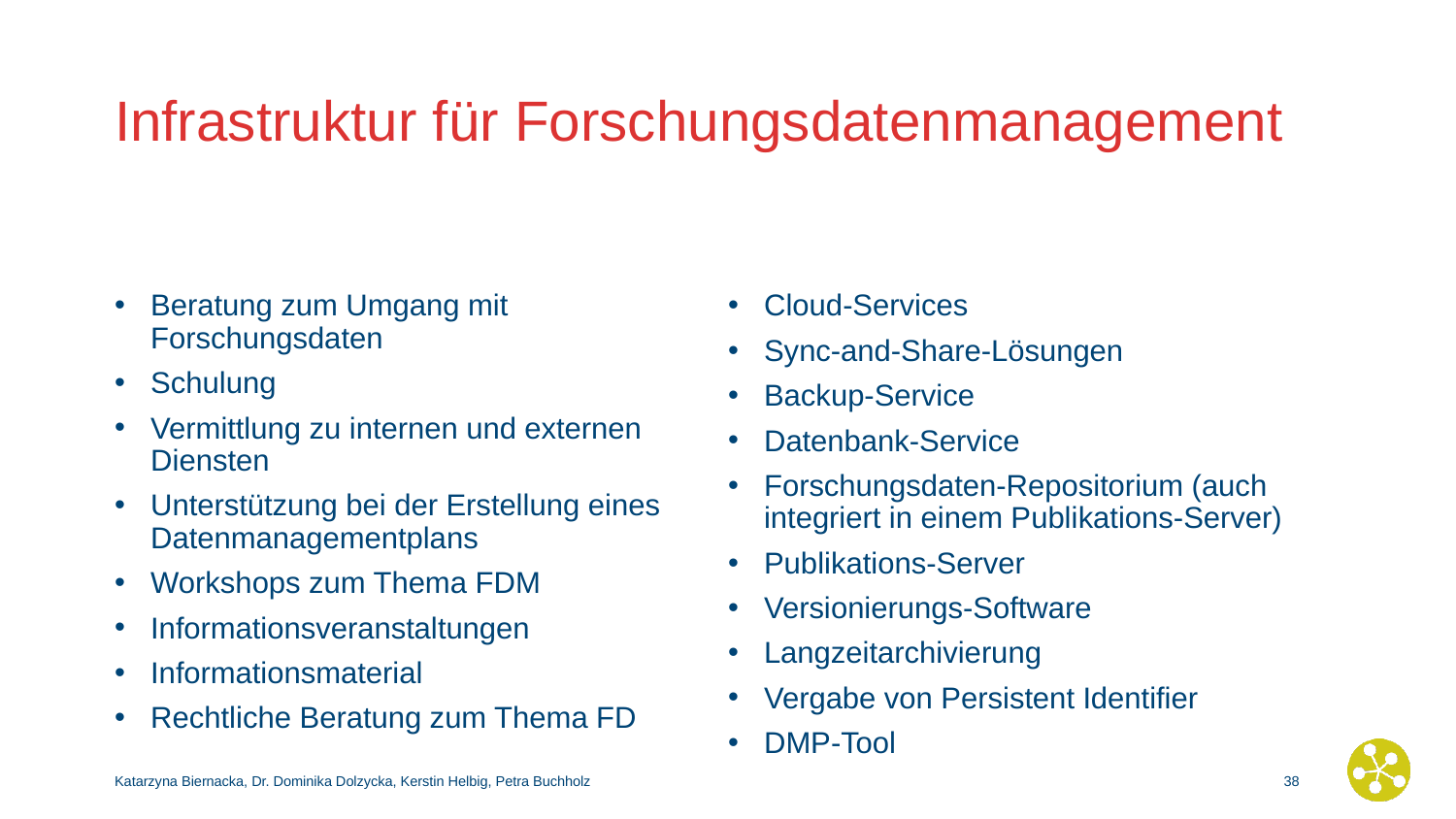

# Infrastruktur für Forschungsdatenmanagement
Beratung zum Umgang mit Forschungsdaten
Schulung
Vermittlung zu internen und externen Diensten
Unterstützung bei der Erstellung eines Datenmanagementplans
Workshops zum Thema FDM
Informationsveranstaltungen
Informationsmaterial
Rechtliche Beratung zum Thema FD

Cloud-Services
Sync-and-Share-Lösungen
Backup-Service
Datenbank-Service
Forschungsdaten-Repositorium (auch integriert in einem Publikations-Server)
Publikations-Server
Versionierungs-Software
Langzeitarchivierung
Vergabe von Persistent Identifier
DMP-Tool

Katarzyna Biernacka, Dr. Dominika Dolzycka, Kerstin Helbig, Petra Buchholz
38